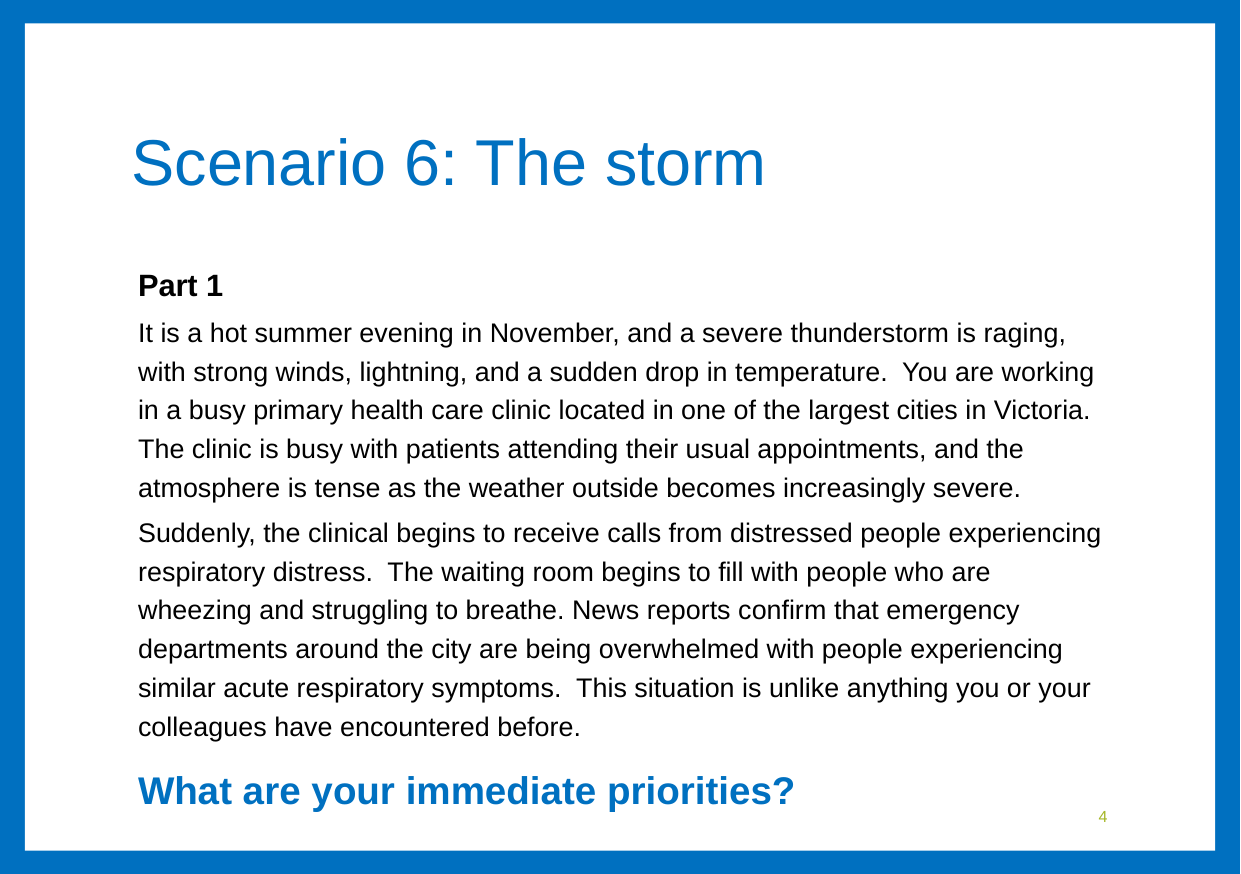

# Scenario 6: The storm
Part 1
It is a hot summer evening in November, and a severe thunderstorm is raging, with strong winds, lightning, and a sudden drop in temperature.  You are working in a busy primary health care clinic located in one of the largest cities in Victoria.  The clinic is busy with patients attending their usual appointments, and the atmosphere is tense as the weather outside becomes increasingly severe.
Suddenly, the clinical begins to receive calls from distressed people experiencing respiratory distress.  The waiting room begins to fill with people who are wheezing and struggling to breathe. News reports confirm that emergency departments around the city are being overwhelmed with people experiencing similar acute respiratory symptoms.  This situation is unlike anything you or your colleagues have encountered before.

What are your immediate priorities?

4